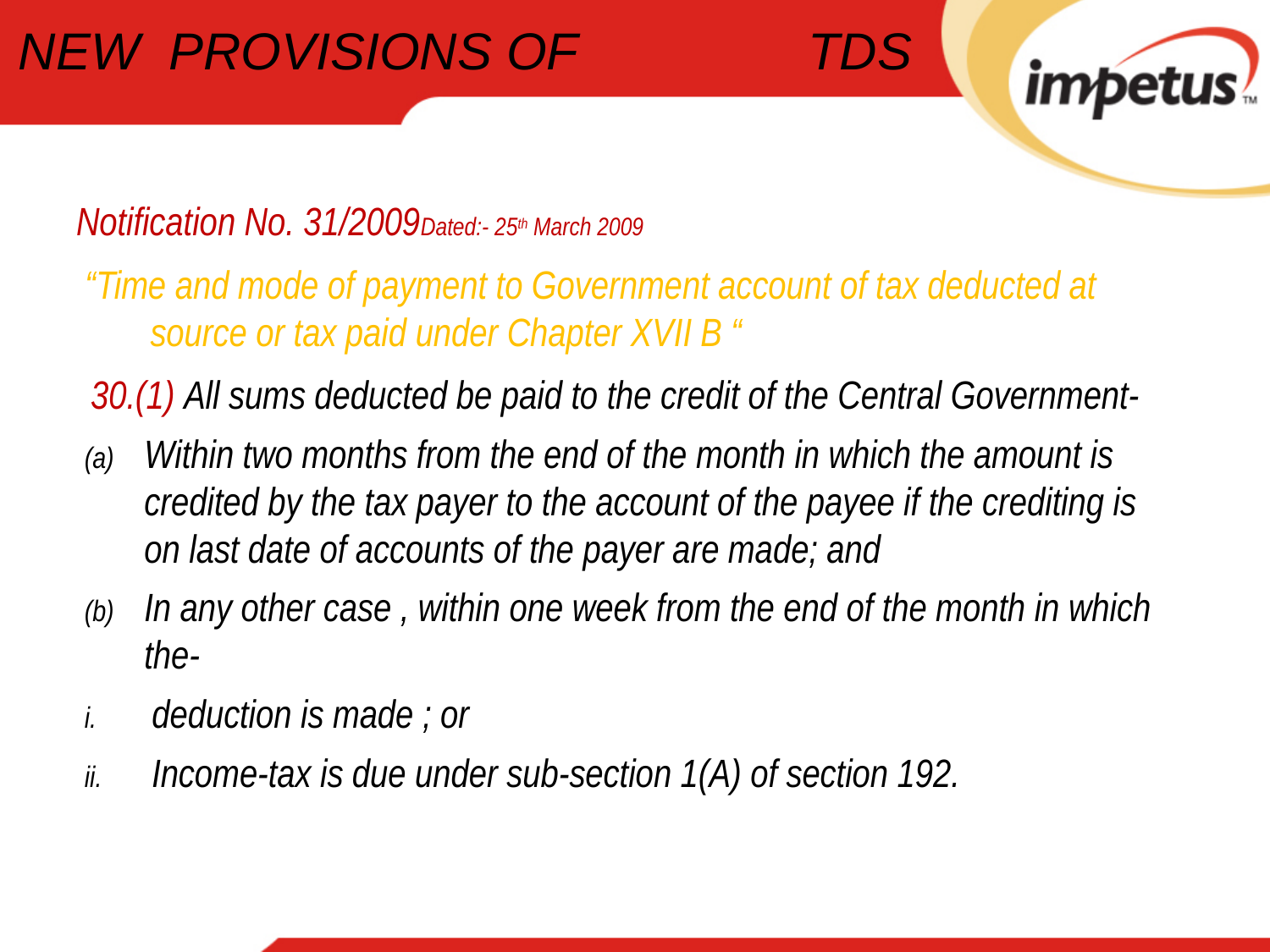

# NEW  PROVISIONS OF                TDS
Notification No. 31/2009Dated:- 25th March 2009
 “Time and mode of payment to Government account of tax deducted at source or tax paid under Chapter XVII B “
30.(1) All sums deducted be paid to the credit of the Central Government-
Within two months from the end of the month in which the amount is credited by the tax payer to the account of the payee if the crediting is on last date of accounts of the payer are made; and
In any other case , within one week from the end of the month in which the-
deduction is made ; or
Income-tax is due under sub-section 1(A) of section 192.